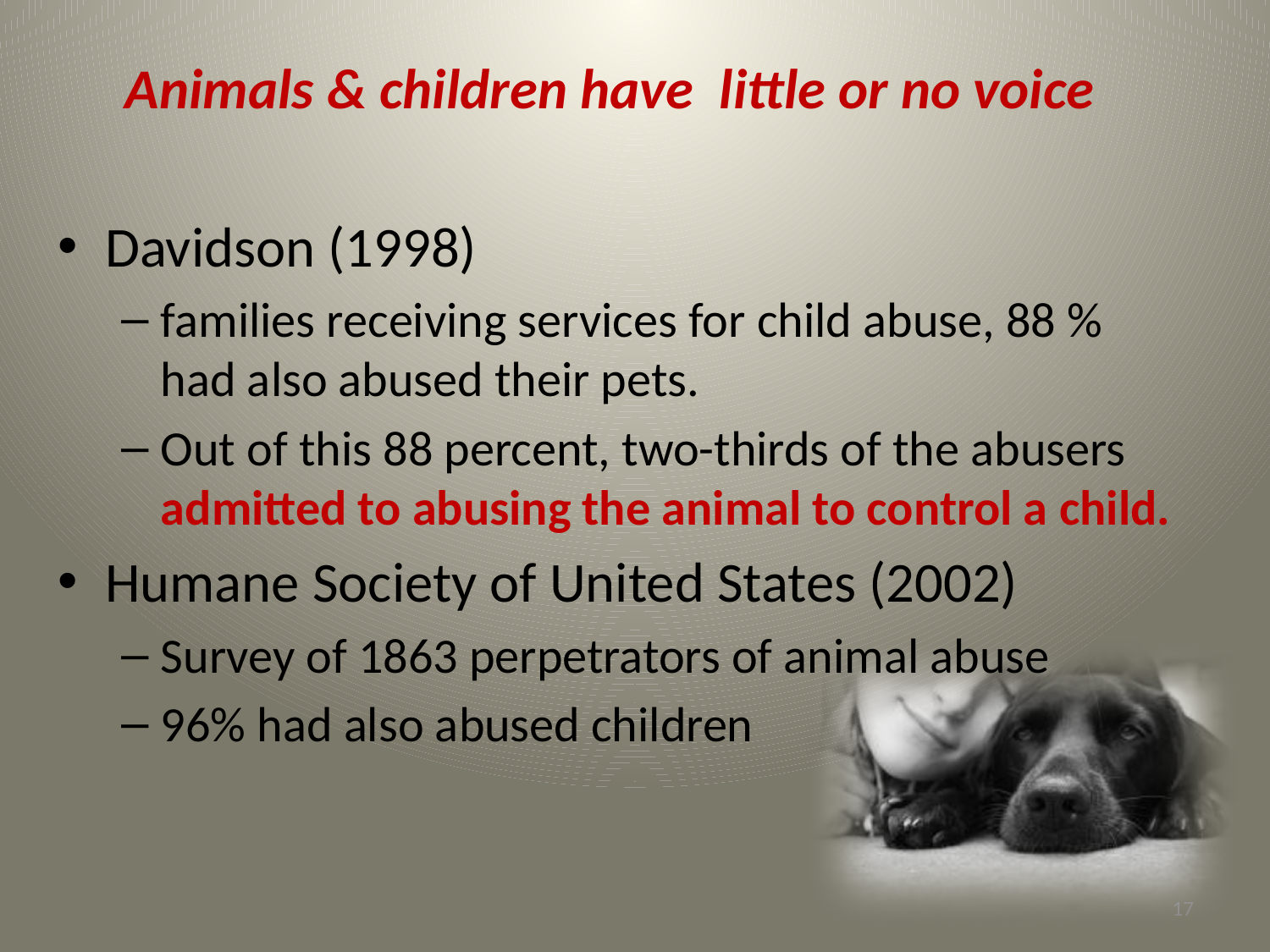

Animals & children have  little or no voice

Davidson (1998)
families receiving services for child abuse, 88 %  had also abused their pets.
Out of this 88 percent, two-thirds of the abusers admitted to abusing the animal to control a child.
Humane Society of United States (2002)
Survey of 1863 perpetrators of animal abuse
96% had also abused children
17